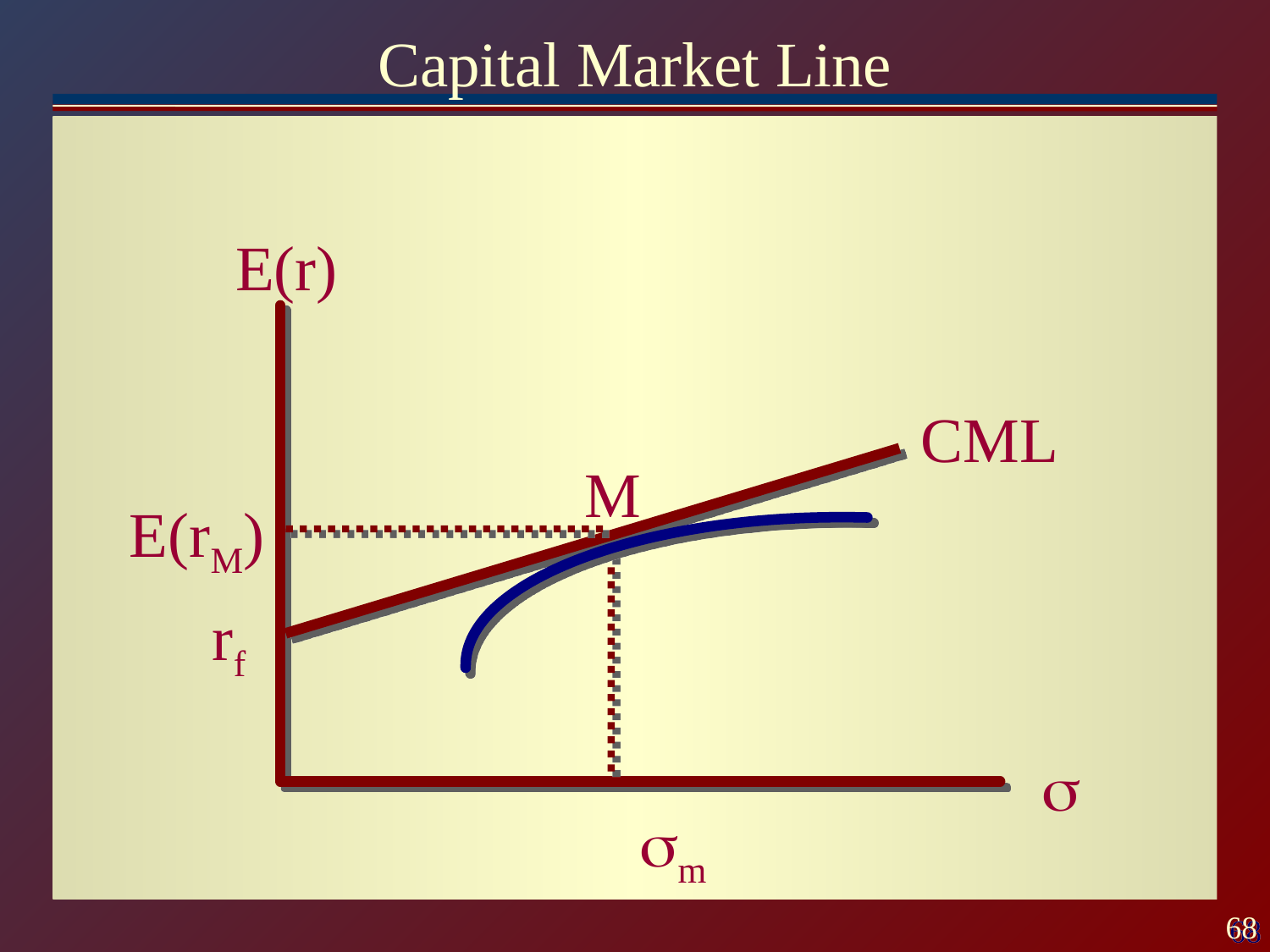

# Capital Market Line
E(r)

CML

M
E(rM)

rf
σ
σm